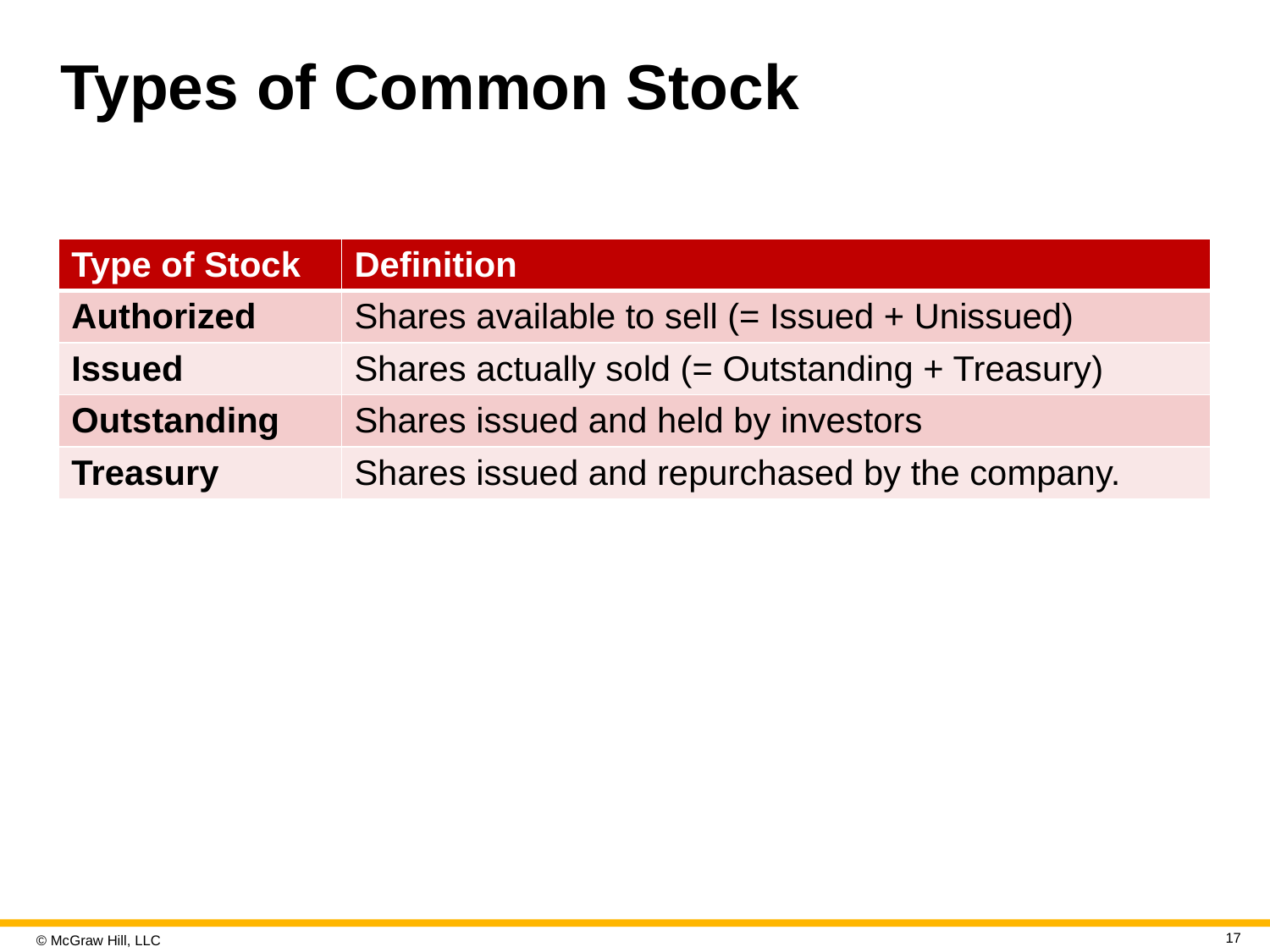

# Types of Common Stock
| Type of Stock | Definition |
| --- | --- |
| Authorized | Shares available to sell (= Issued + Unissued) |
| Issued | Shares actually sold (= Outstanding + Treasury) |
| Outstanding | Shares issued and held by investors |
| Treasury | Shares issued and repurchased by the company. |
17